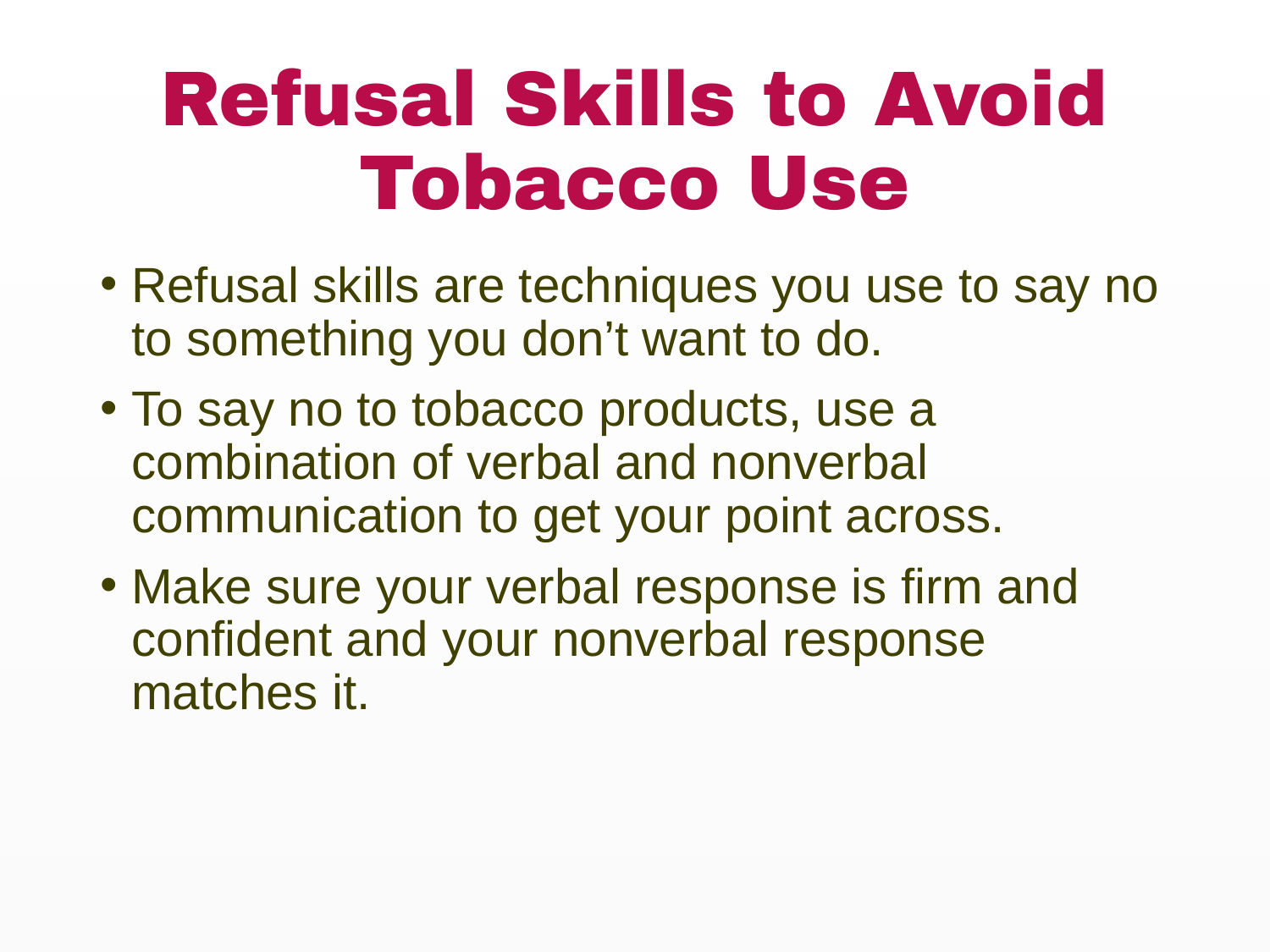

# Refusal Skills to Avoid Tobacco Use
Refusal skills are techniques you use to say no to something you don’t want to do.
To say no to tobacco products, use a combination of verbal and nonverbal communication to get your point across.
Make sure your verbal response is firm and confident and your nonverbal response matches it.